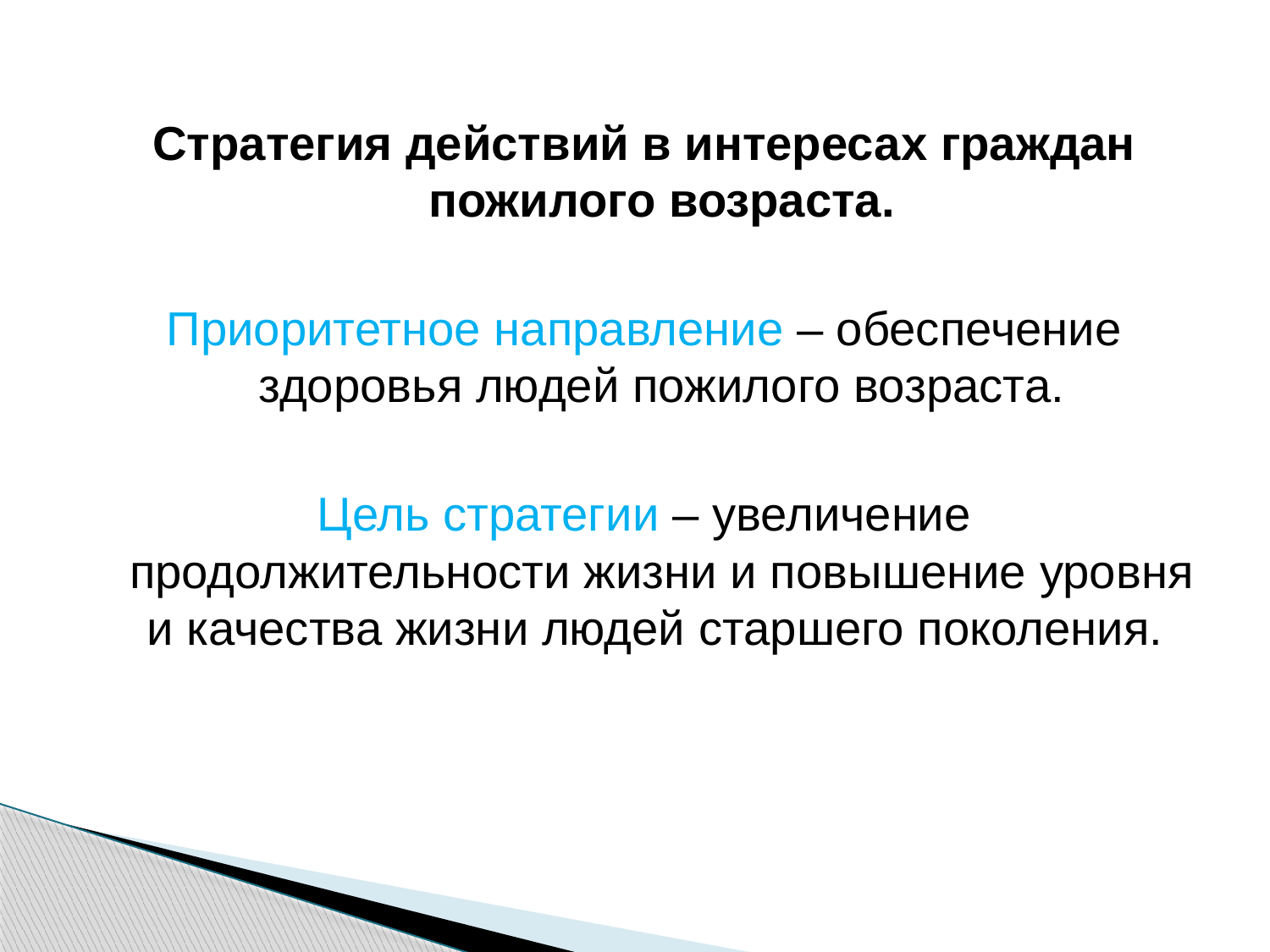

Стратегия действий в интересах граждан пожилого возраста.

Приоритетное направление – обеспечение здоровья людей пожилого возраста.

Цель стратегии – увеличение продолжительности жизни и повышение уровня и качества жизни людей старшего поколения.